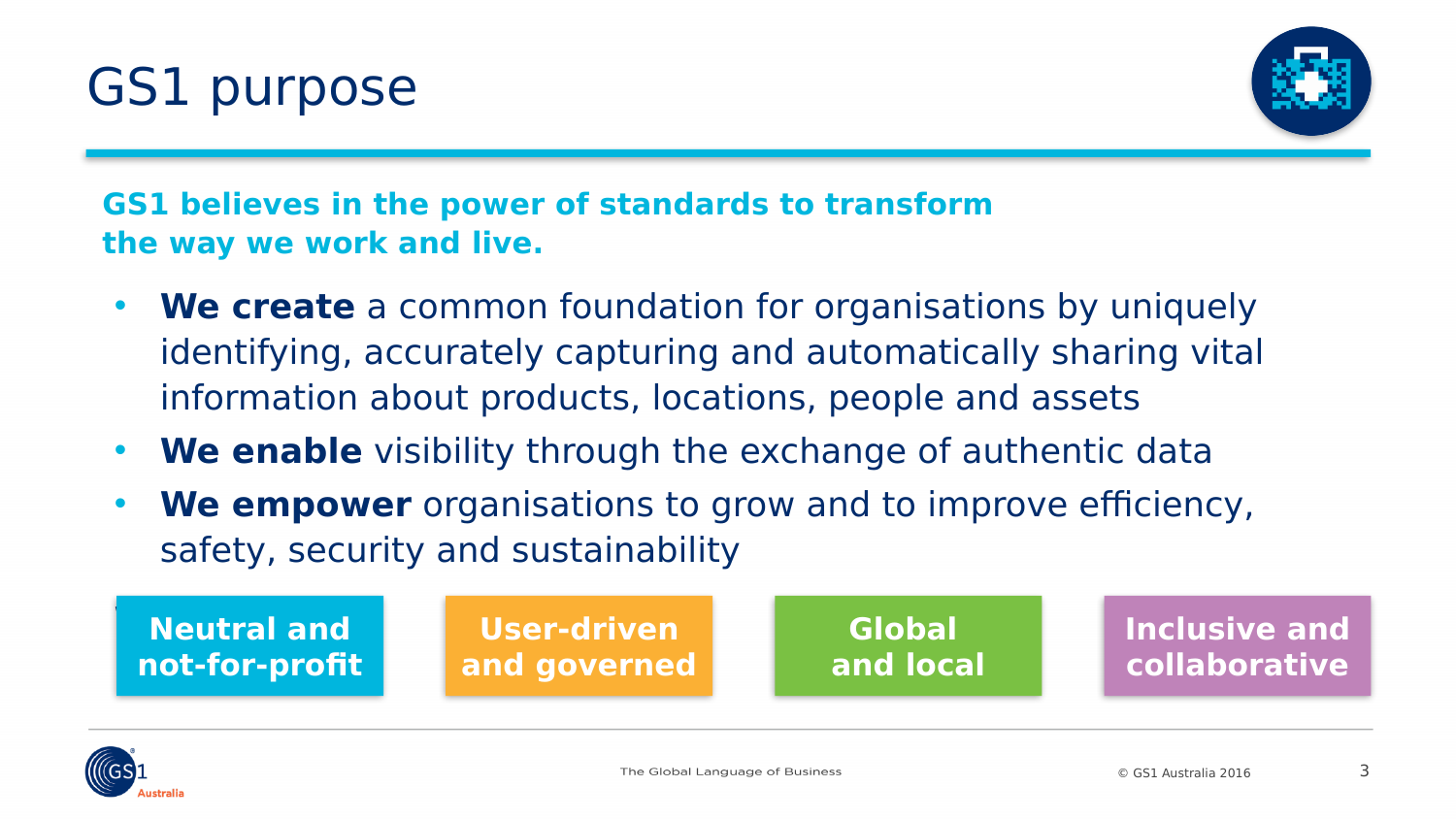

# GS1 purpose
GS1 believes in the power of standards to transform
the way we work and live.
We create a common foundation for organisations by uniquely identifying, accurately capturing and automatically sharing vital information about products, locations, people and assets
We enable visibility through the exchange of authentic data
We empower organisations to grow and to improve efficiency, safety, security and sustainability
We are:
Neutral and not-for-profit
User-driven and governed
Global
and local
Inclusive and collaborative
3